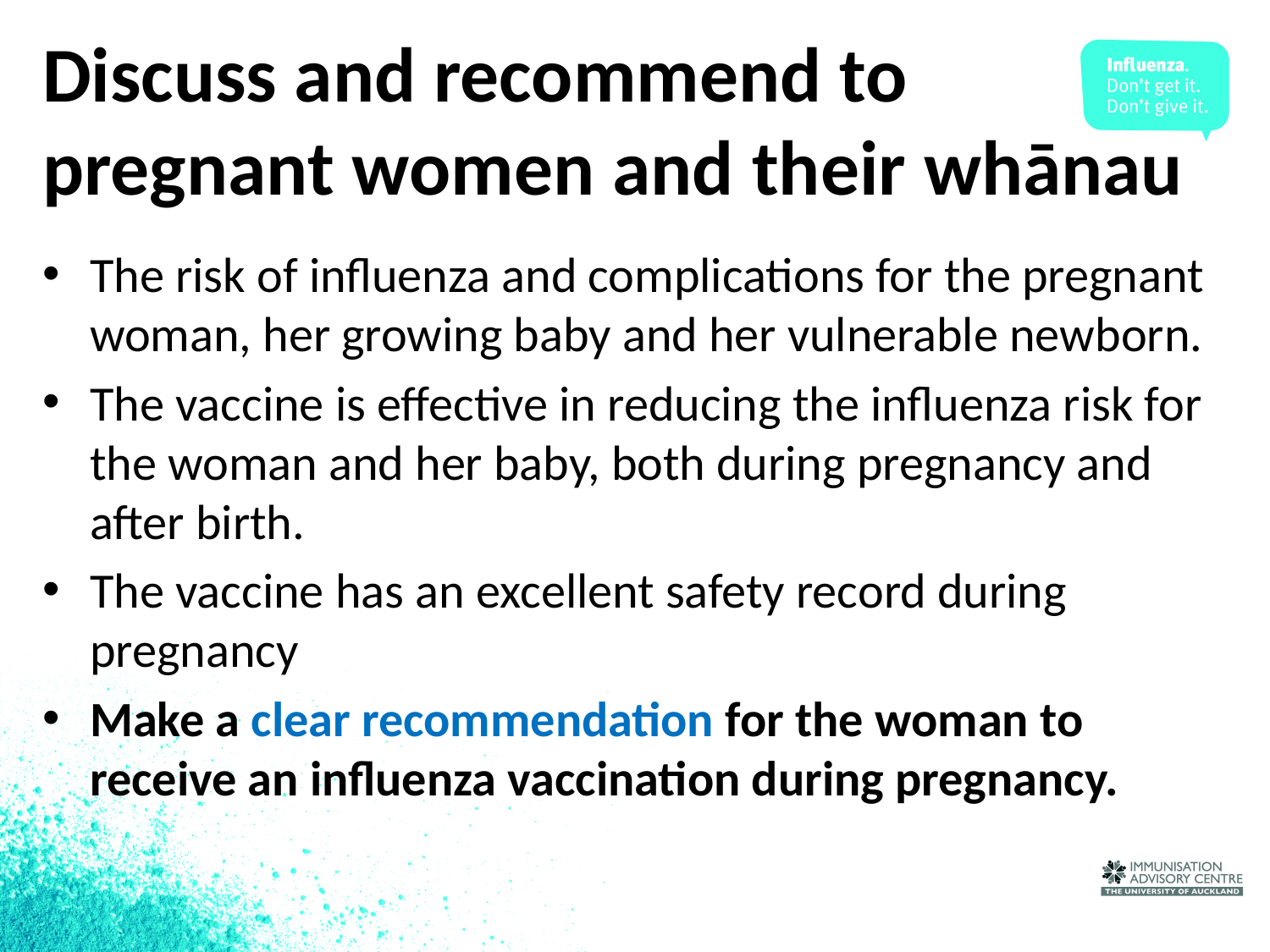

# Discuss and recommend to  pregnant women and their whānau
The risk of influenza and complications for the pregnant woman, her growing baby and her vulnerable newborn.
The vaccine is effective in reducing the influenza risk for the woman and her baby, both during pregnancy and after birth.
The vaccine has an excellent safety record during pregnancy
Make a clear recommendation for the woman to receive an influenza vaccination during pregnancy.